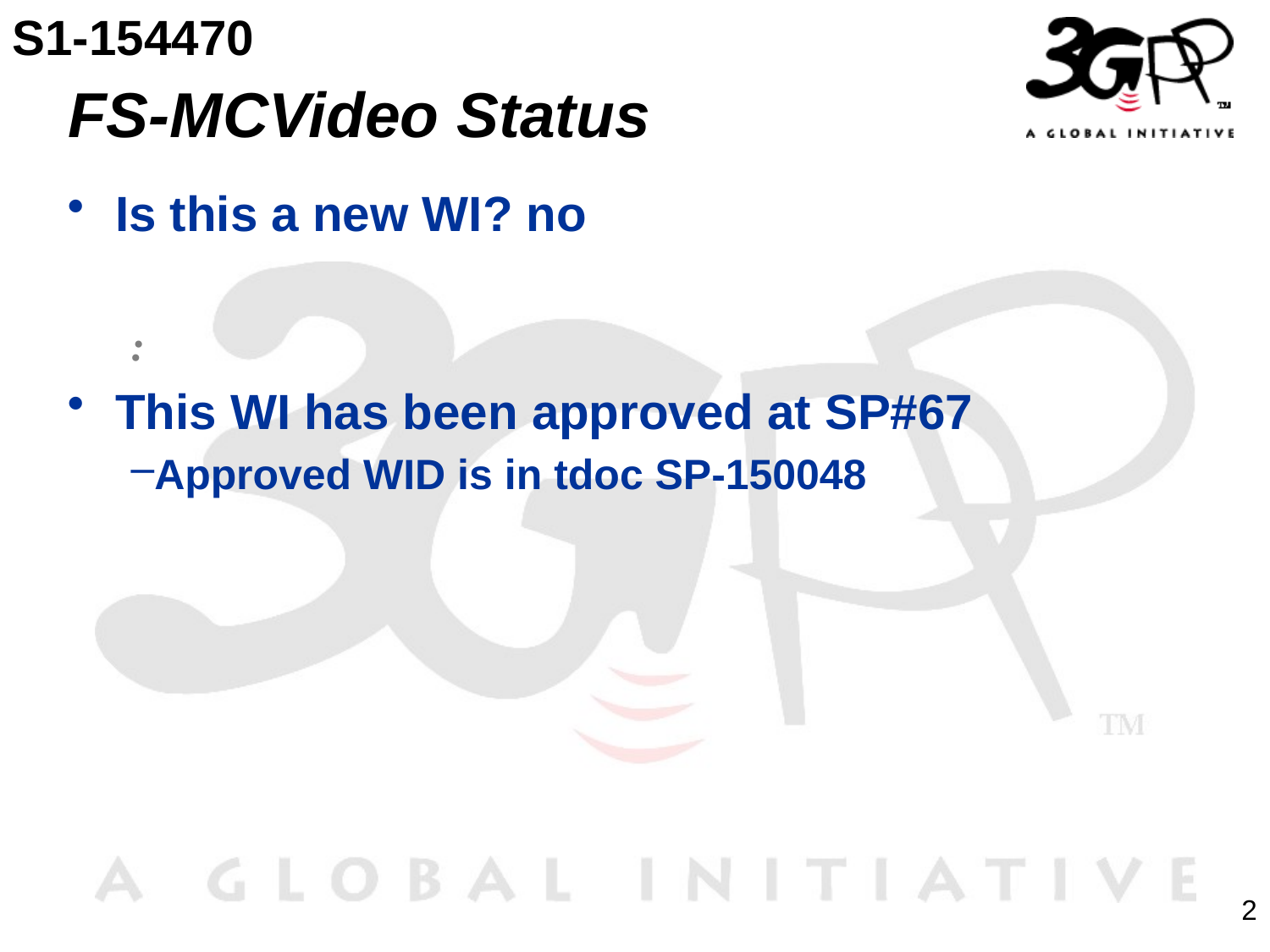

S1-154470
# FS-MCVideo Status
Is this a new WI? no

:
This WI has been approved at SP#67
Approved WID is in tdoc SP-150048
2